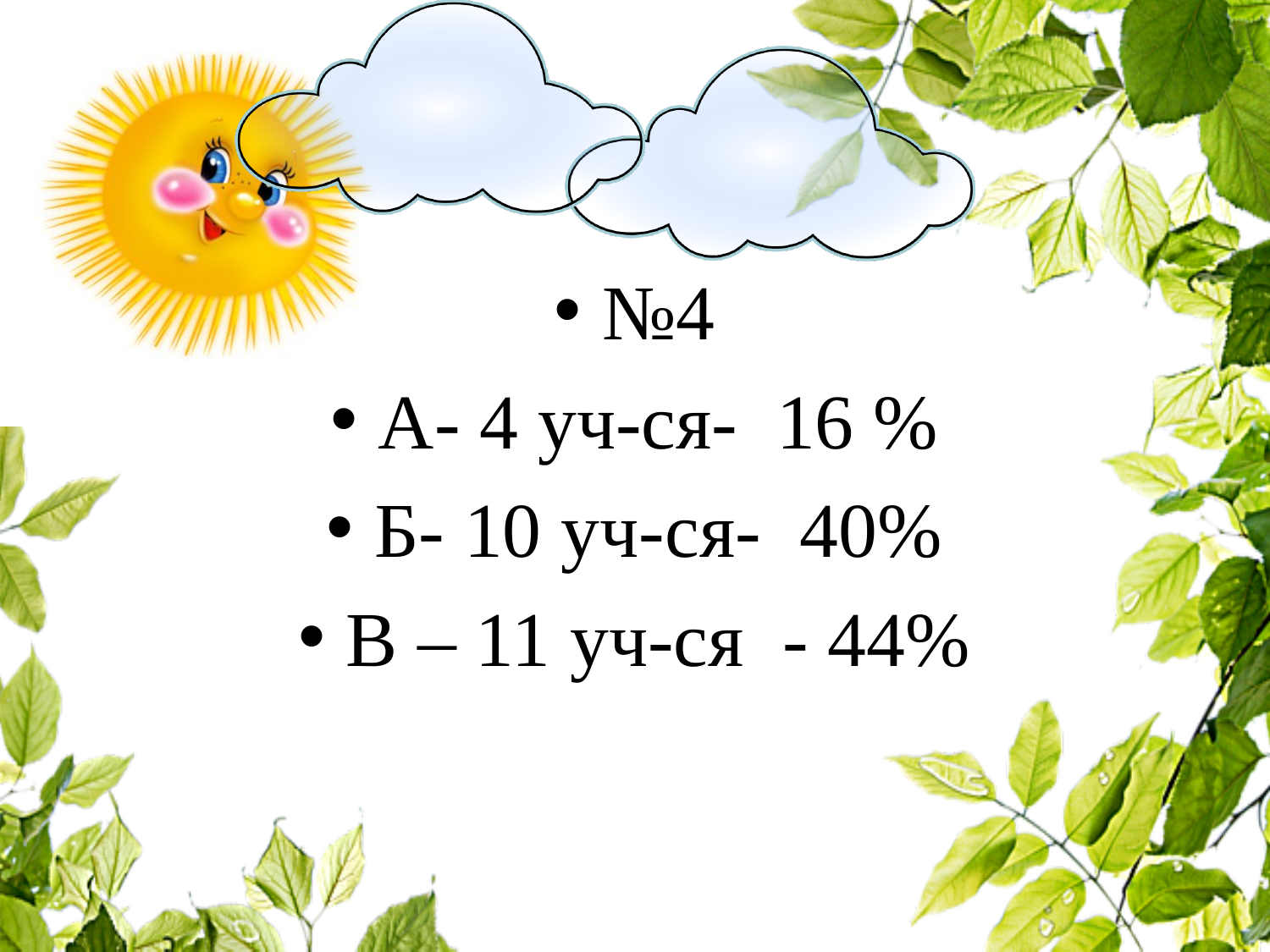

#
№4
А- 4 уч-ся-  16 %
Б- 10 уч-ся-  40%
В – 11 уч-ся  - 44%